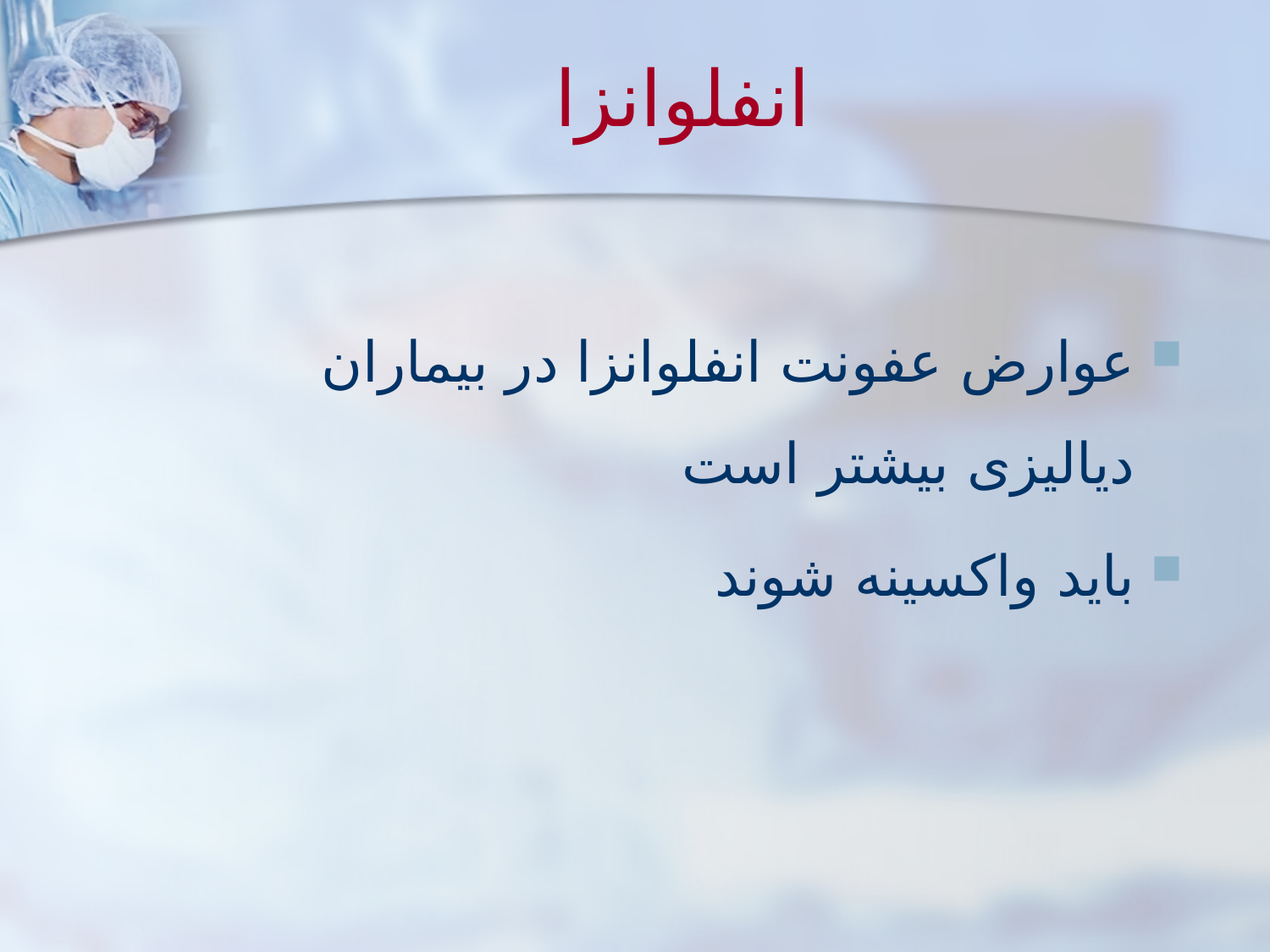

# انفلوانزا
عوارض عفونت انفلوانزا در بیماران دیالیزی بیشتر است
باید واکسینه شوند